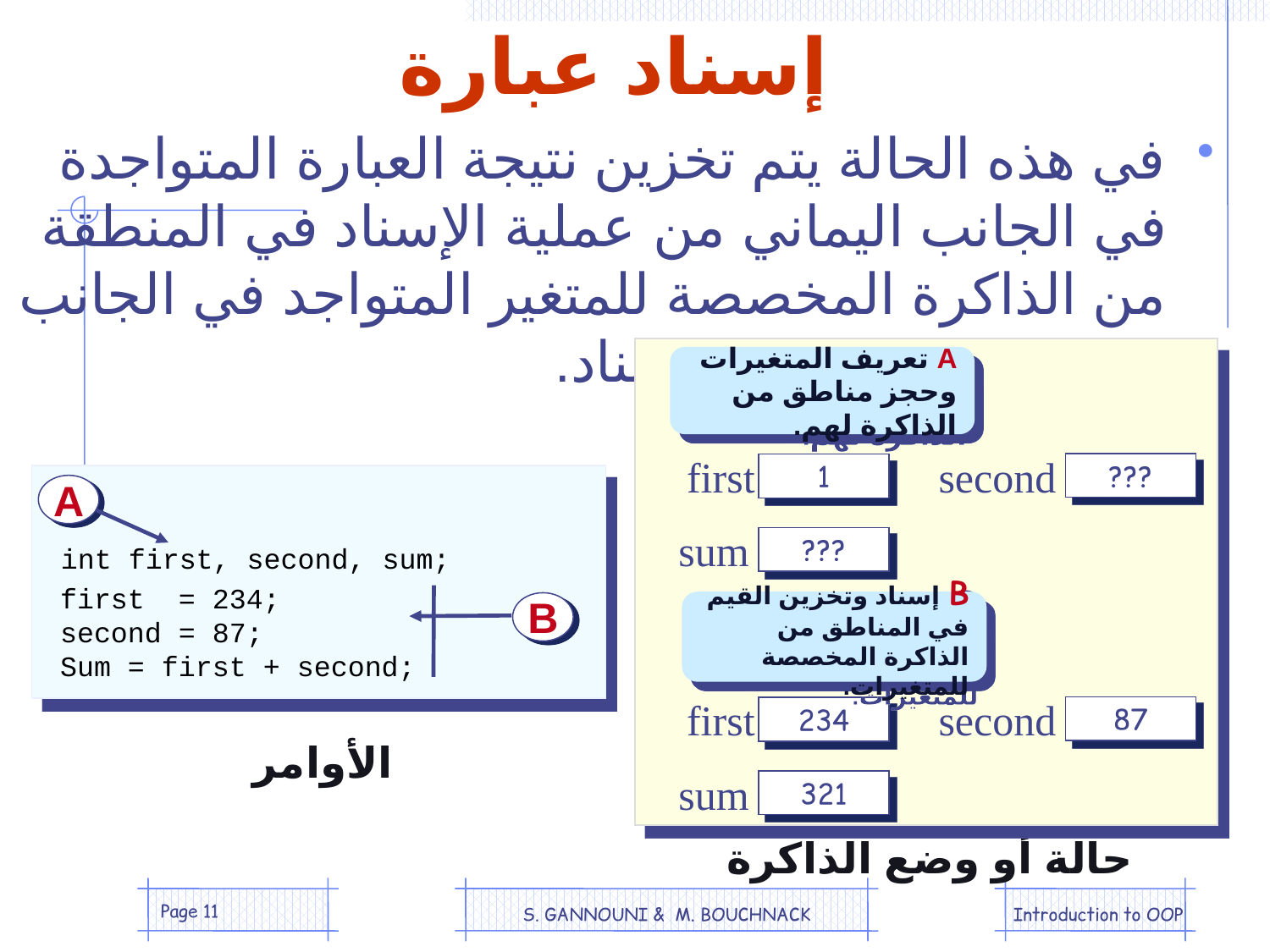

# إسناد عبارة
في هذه الحالة يتم تخزين نتيجة العبارة المتواجدة في الجانب اليماني من عملية الإسناد في المنطقة من الذاكرة المخصصة للمتغير المتواجد في الجانب اليساري من عملية الإسناد.

A تعريف المتغيرات وحجز مناطق من الذاكرة لهم.
first
1
second
???
sum
???

A

int first, second, sum;

B

first  = 234;
second = 87;
Sum = first + second;

B إسناد وتخزين القيم في المناطق من الذاكرة المخصصة للمتغيرات.
first
second
87
234
الأوامر
sum
321
حالة أو وضع الذاكرة
Page 11
S. GANNOUNI &  M. BOUCHNACK
Introduction to OOP